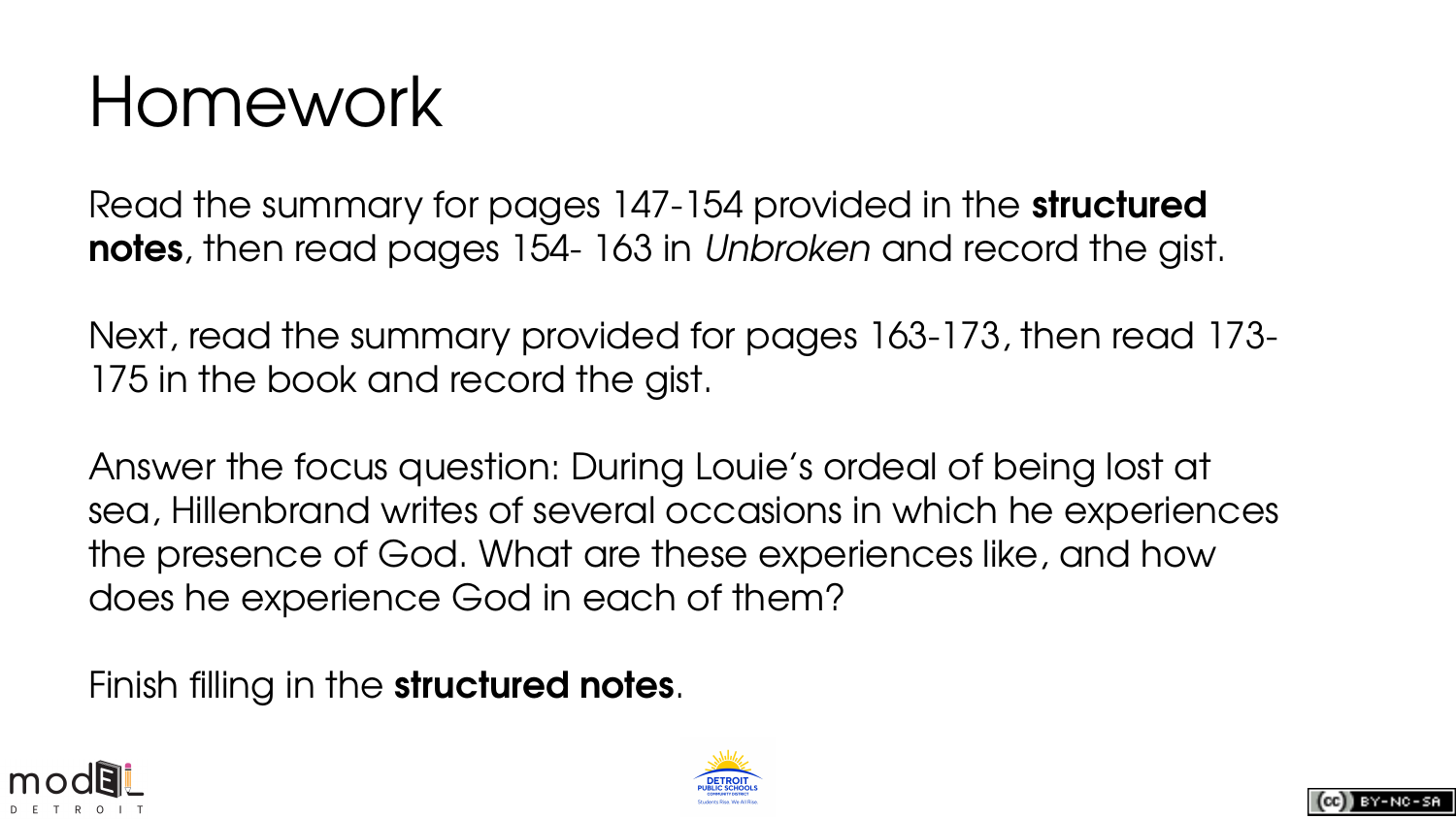

# Homework
Read the summary for pages 147-154 provided in the structured notes, then read pages 154- 163 in Unbroken and record the gist.

Next, read the summary provided for pages 163-173, then read 173-175 in the book and record the gist.

Answer the focus question: During Louie’s ordeal of being lost at sea, Hillenbrand writes of several occasions in which he experiences the presence of God. What are these experiences like, and how does he experience God in each of them?

Finish filling in the structured notes.